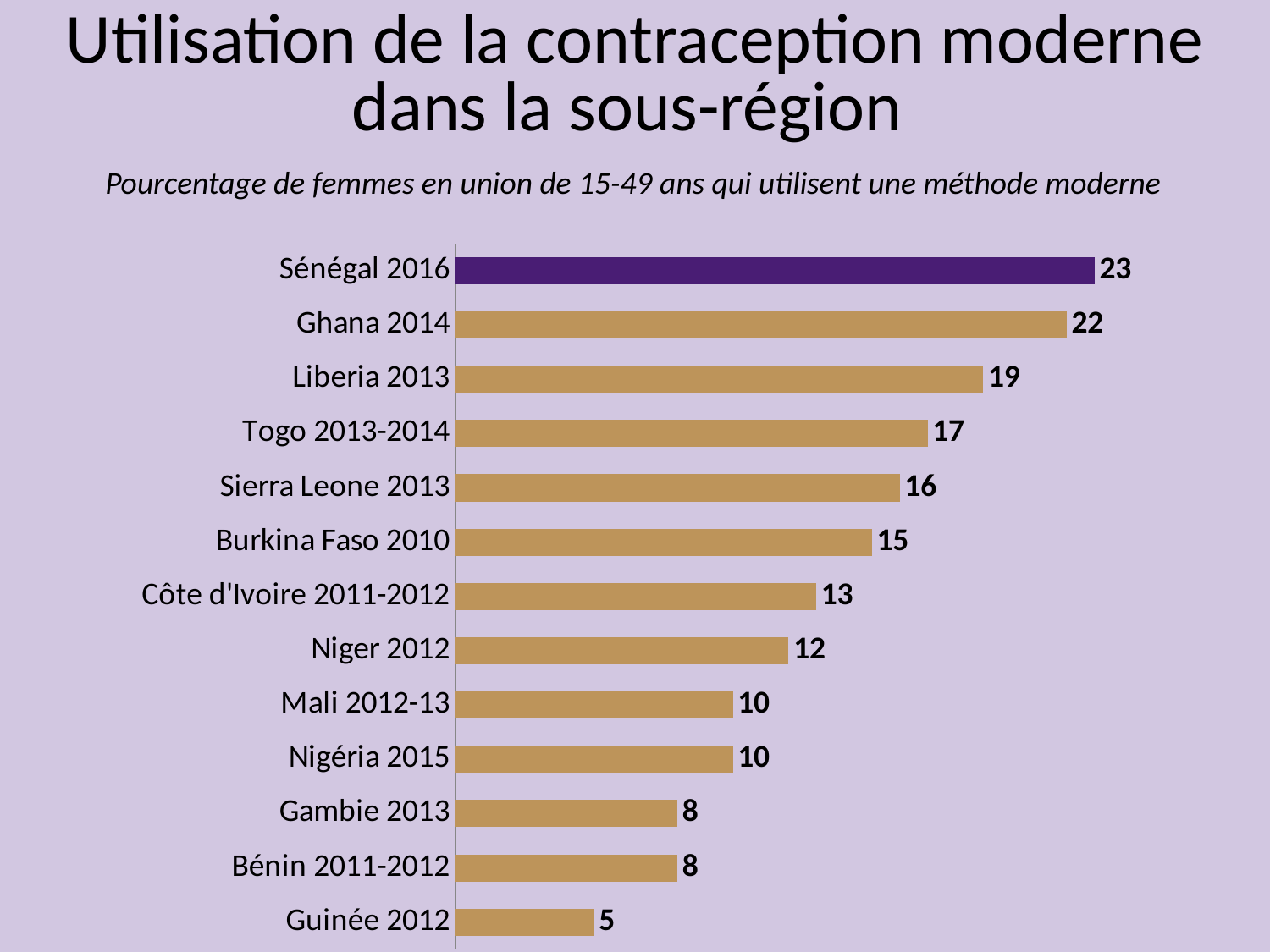

Utilisation de la contraception moderne dans la sous-région
Pourcentage de femmes en union de 15-49 ans qui utilisent une méthode moderne

### Chart

| Category | Column1 |
|---|---|
| Guinée 2012 | 5.0 |
| Bénin 2011-2012 | 8.0 |
| Gambie 2013 | 8.0 |
| Nigéria 2015 | 10.0 |
| Mali 2012-13 | 10.0 |
| Niger 2012 | 12.0 |
| Côte d'Ivoire 2011-2012 | 13.0 |
| Burkina Faso 2010 | 15.0 |
| Sierra Leone 2013 | 16.0 |
| Togo 2013-2014 | 17.0 |
| Liberia 2013 | 19.0 |
| Ghana 2014 | 22.0 |
| Sénégal 2016 | 23.0 |